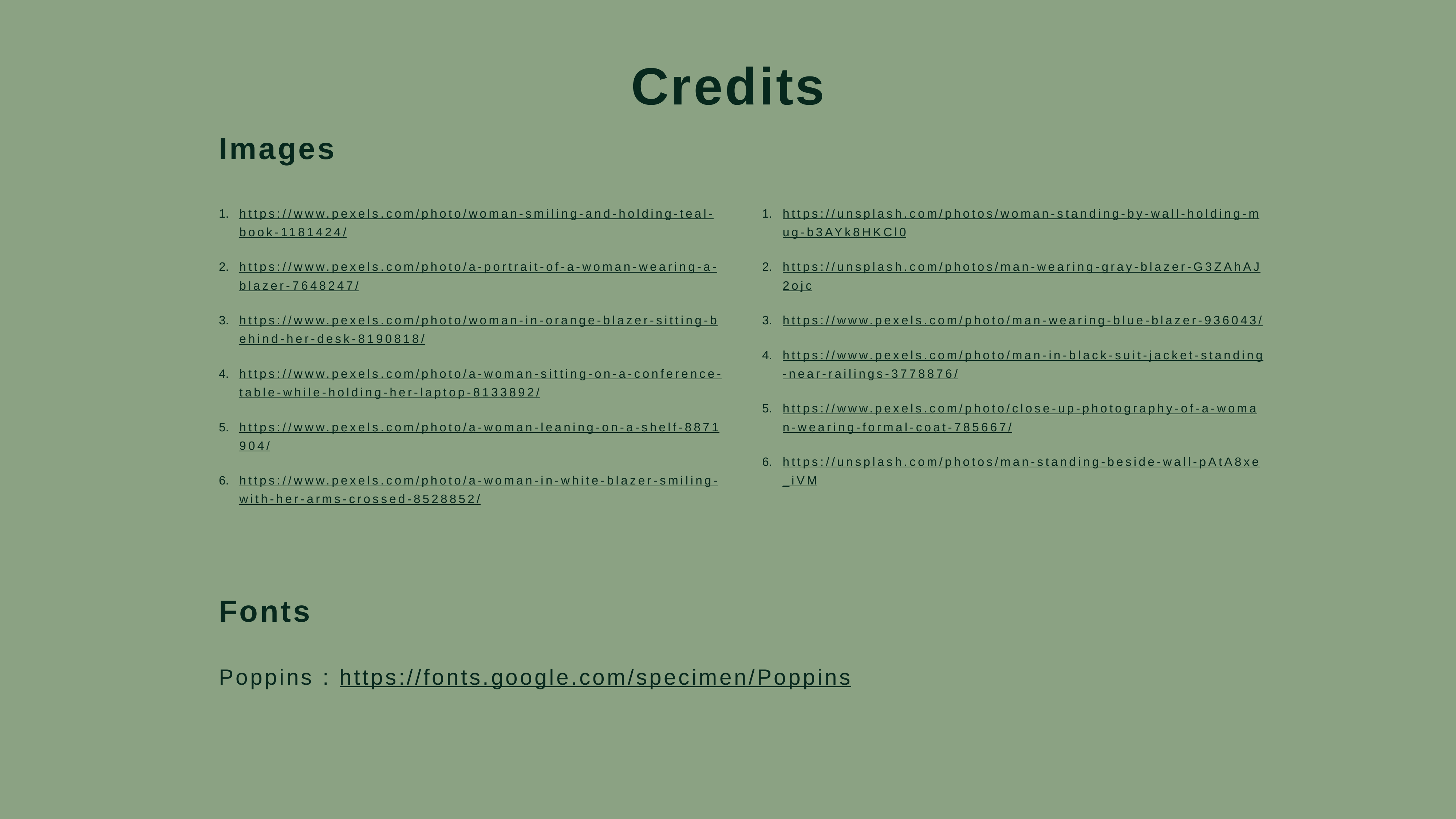

Credits
Images
https://www.pexels.com/photo/woman-smiling-and-holding-teal-book-1181424/
https://www.pexels.com/photo/a-portrait-of-a-woman-wearing-a-blazer-7648247/
https://www.pexels.com/photo/woman-in-orange-blazer-sitting-behind-her-desk-8190818/
https://www.pexels.com/photo/a-woman-sitting-on-a-conference-table-while-holding-her-laptop-8133892/
https://www.pexels.com/photo/a-woman-leaning-on-a-shelf-8871904/
https://www.pexels.com/photo/a-woman-in-white-blazer-smiling-with-her-arms-crossed-8528852/
https://unsplash.com/photos/woman-standing-by-wall-holding-mug-b3AYk8HKCl0
https://unsplash.com/photos/man-wearing-gray-blazer-G3ZAhAJ2ojc
https://www.pexels.com/photo/man-wearing-blue-blazer-936043/
https://www.pexels.com/photo/man-in-black-suit-jacket-standing-near-railings-3778876/
https://www.pexels.com/photo/close-up-photography-of-a-woman-wearing-formal-coat-785667/
https://unsplash.com/photos/man-standing-beside-wall-pAtA8xe_iVM
Fonts
Poppins : https://fonts.google.com/specimen/Poppins